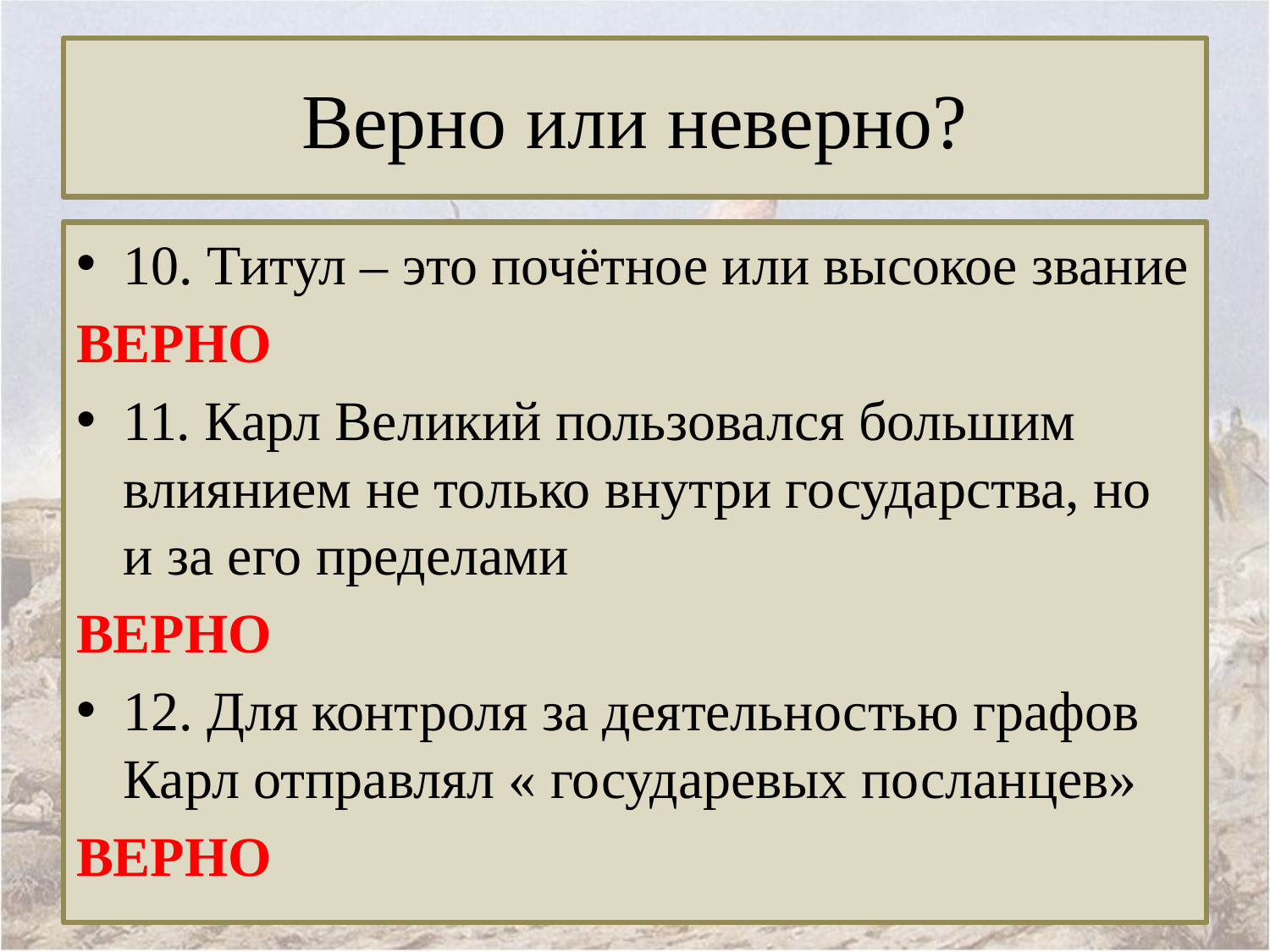

# Верно или неверно?
10. Титул – это почётное или высокое звание
ВЕРНО
11. Карл Великий пользовался большим влиянием не только внутри государства, но и за его пределами
ВЕРНО
12. Для контроля за деятельностью графов Карл отправлял « государевых посланцев»
ВЕРНО